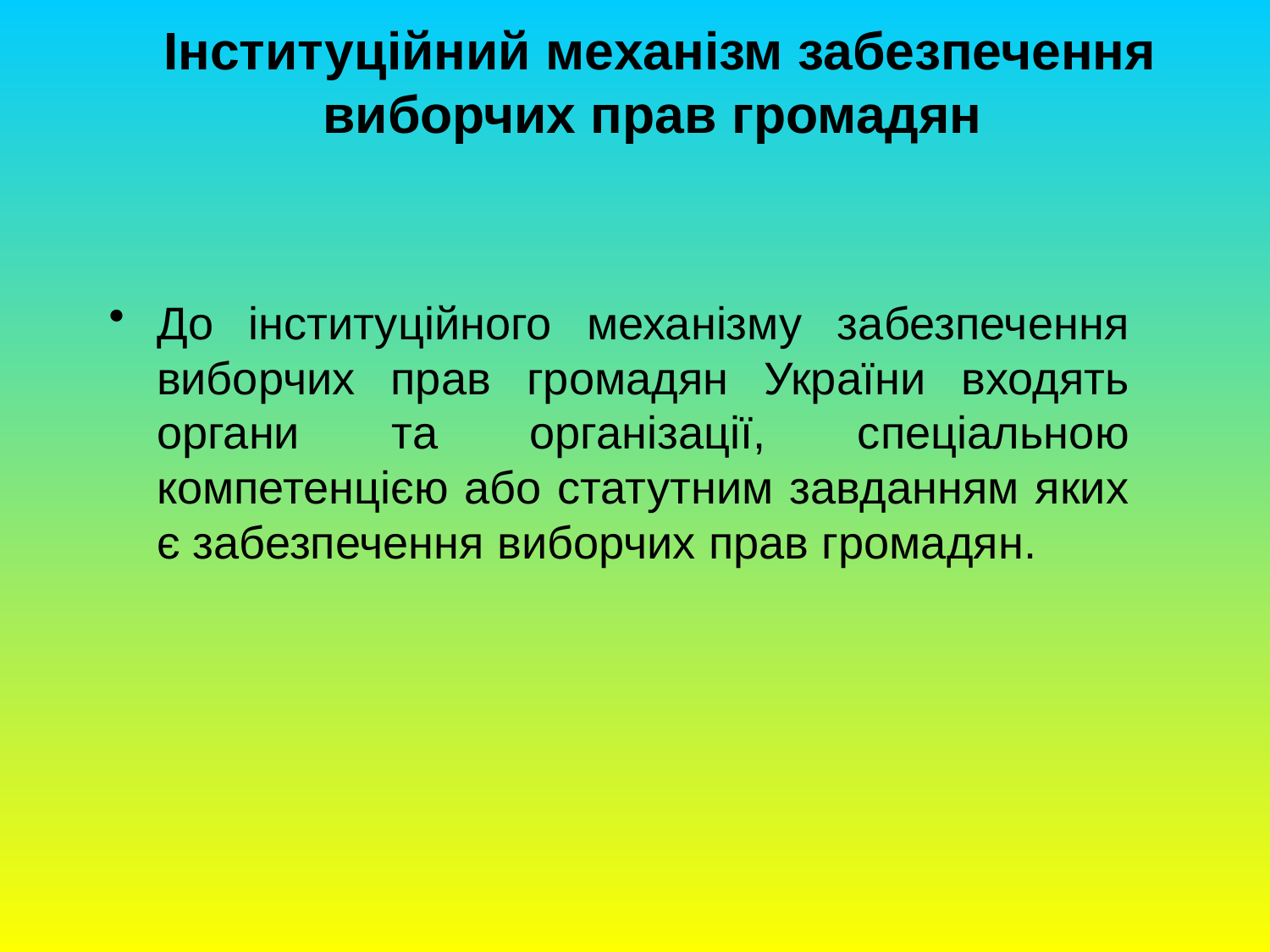

# Інституційний механізм забезпечення виборчих прав громадян
До інституційного механізму забезпечення виборчих прав громадян України входять органи та організації, спеціальною компетенцією або статутним завданням яких є забезпечення виборчих прав громадян.